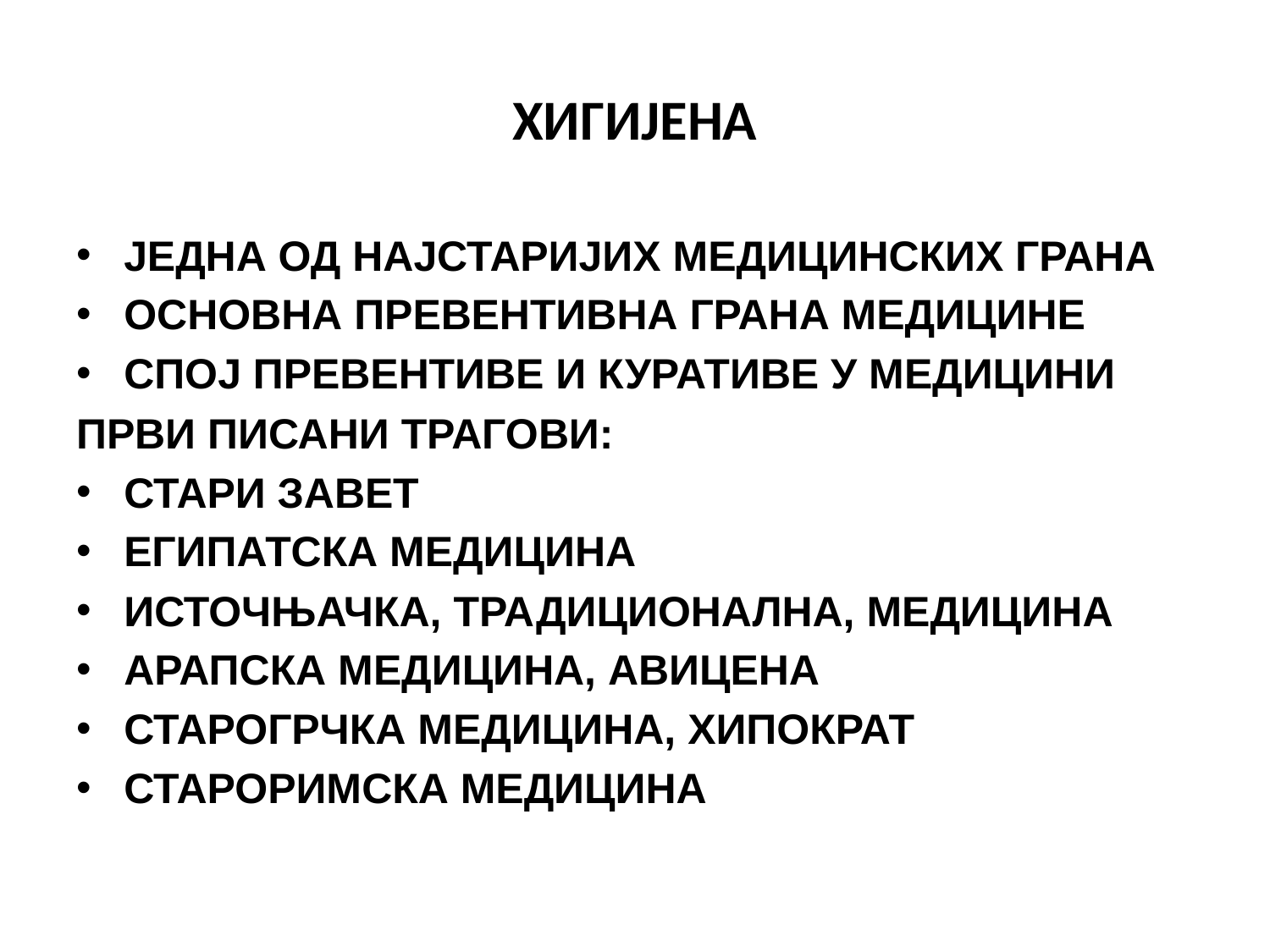

ХИГИЈЕНА
ЈЕДНА ОД НАЈСТАРИЈИХ МЕДИЦИНСКИХ ГРАНА
ОСНОВНА ПРЕВЕНТИВНА ГРАНА МЕДИЦИНЕ
СПОЈ ПРЕВЕНТИВЕ И КУРАТИВЕ У МЕДИЦИНИ
ПРВИ ПИСАНИ ТРАГОВИ:
СТАРИ ЗАВЕТ
ЕГИПАТСКА МЕДИЦИНА
ИСТОЧЊАЧКА, ТРАДИЦИОНАЛНА, МЕДИЦИНА
АРАПСКА МЕДИЦИНА, АВИЦЕНА
СТАРОГРЧКА МЕДИЦИНА, ХИПОКРАТ
СТАРОРИМСКА МЕДИЦИНА